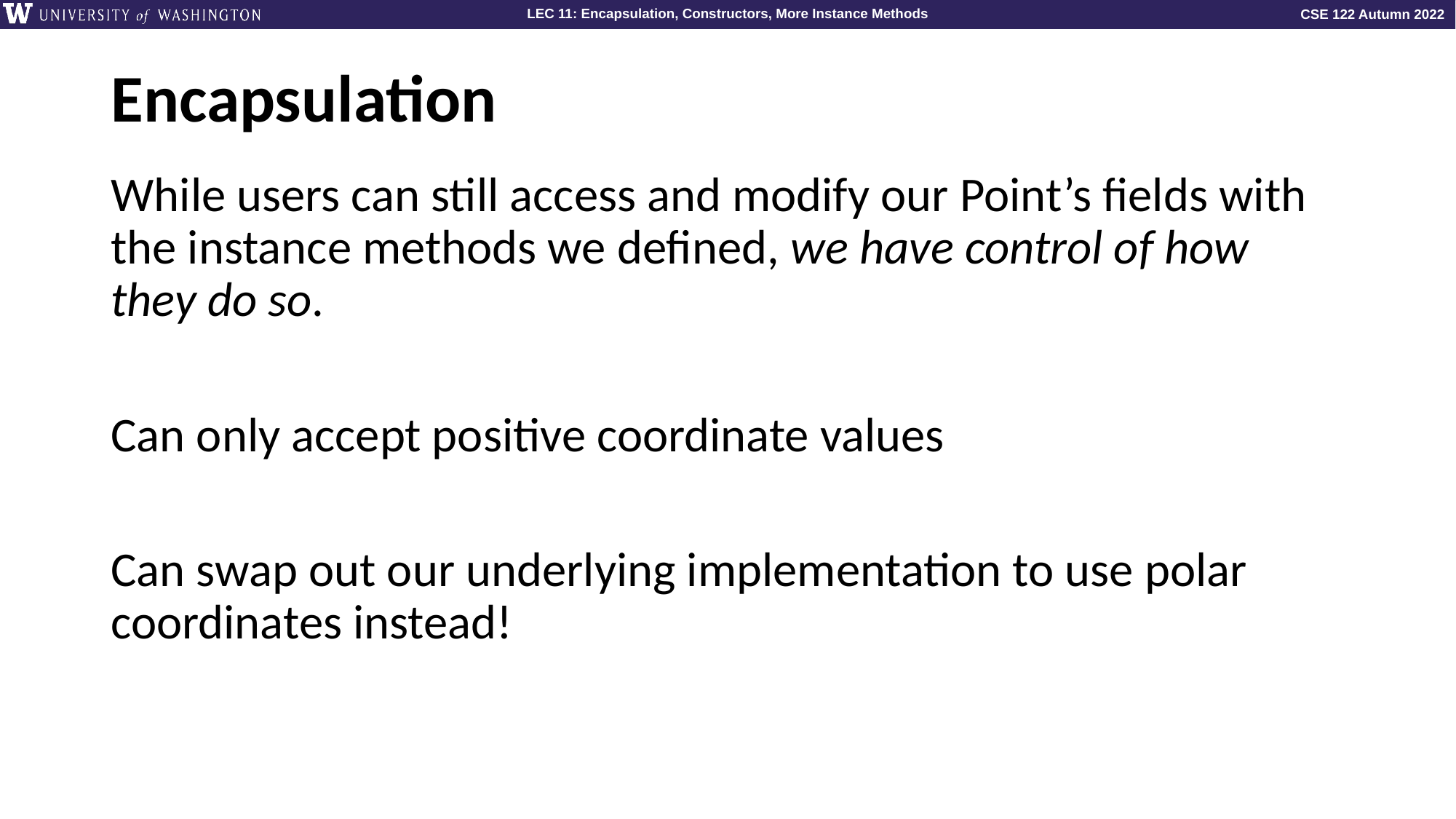

# Encapsulation
While users can still access and modify our Point’s fields with the instance methods we defined, we have control of how they do so.

Can only accept positive coordinate values

Can swap out our underlying implementation to use polar coordinates instead!